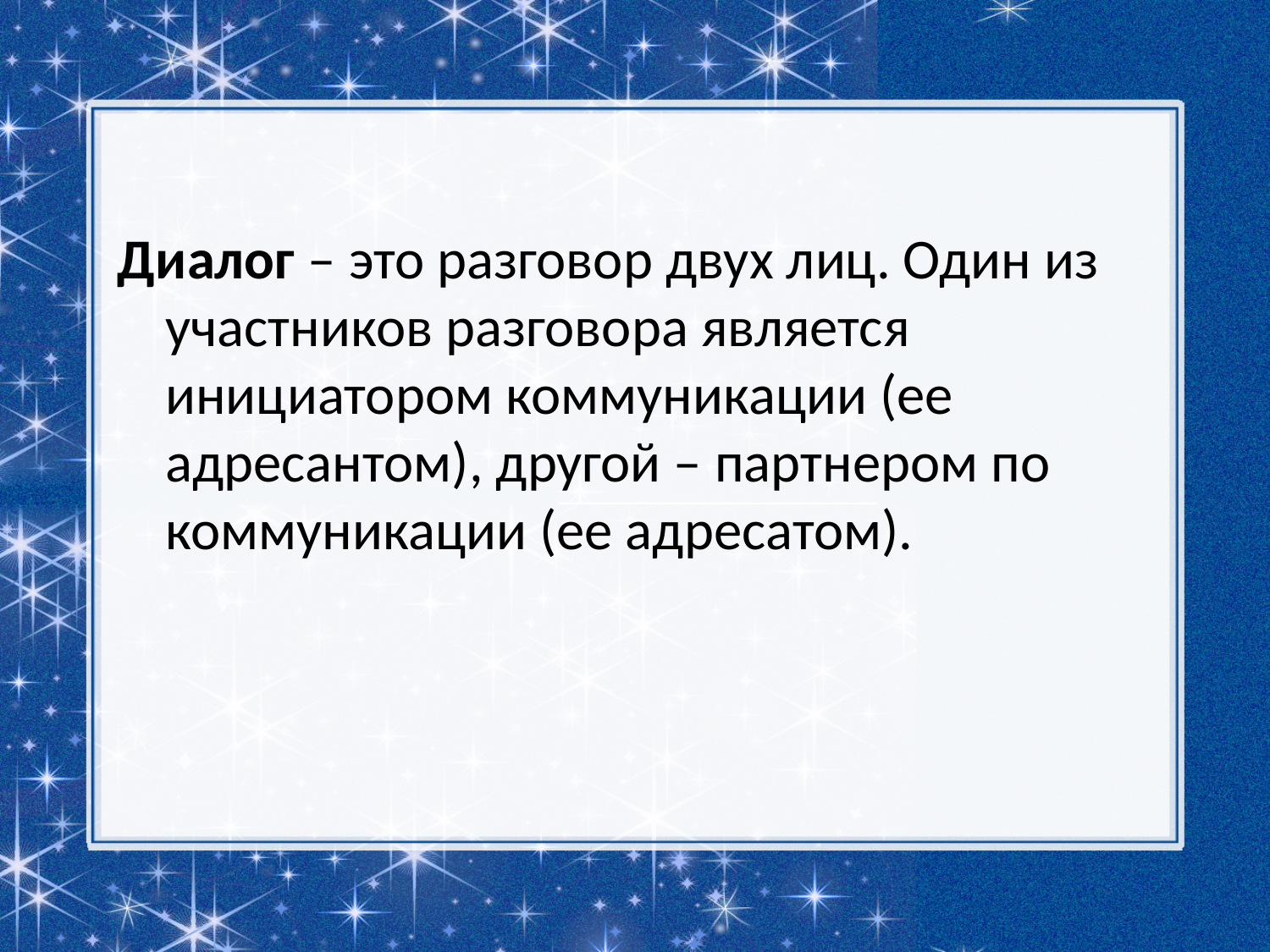

Диалог – это разговор двух лиц. Один из участников разговора является инициатором коммуникации (ее адресантом), другой – партнером по коммуникации (ее адресатом).